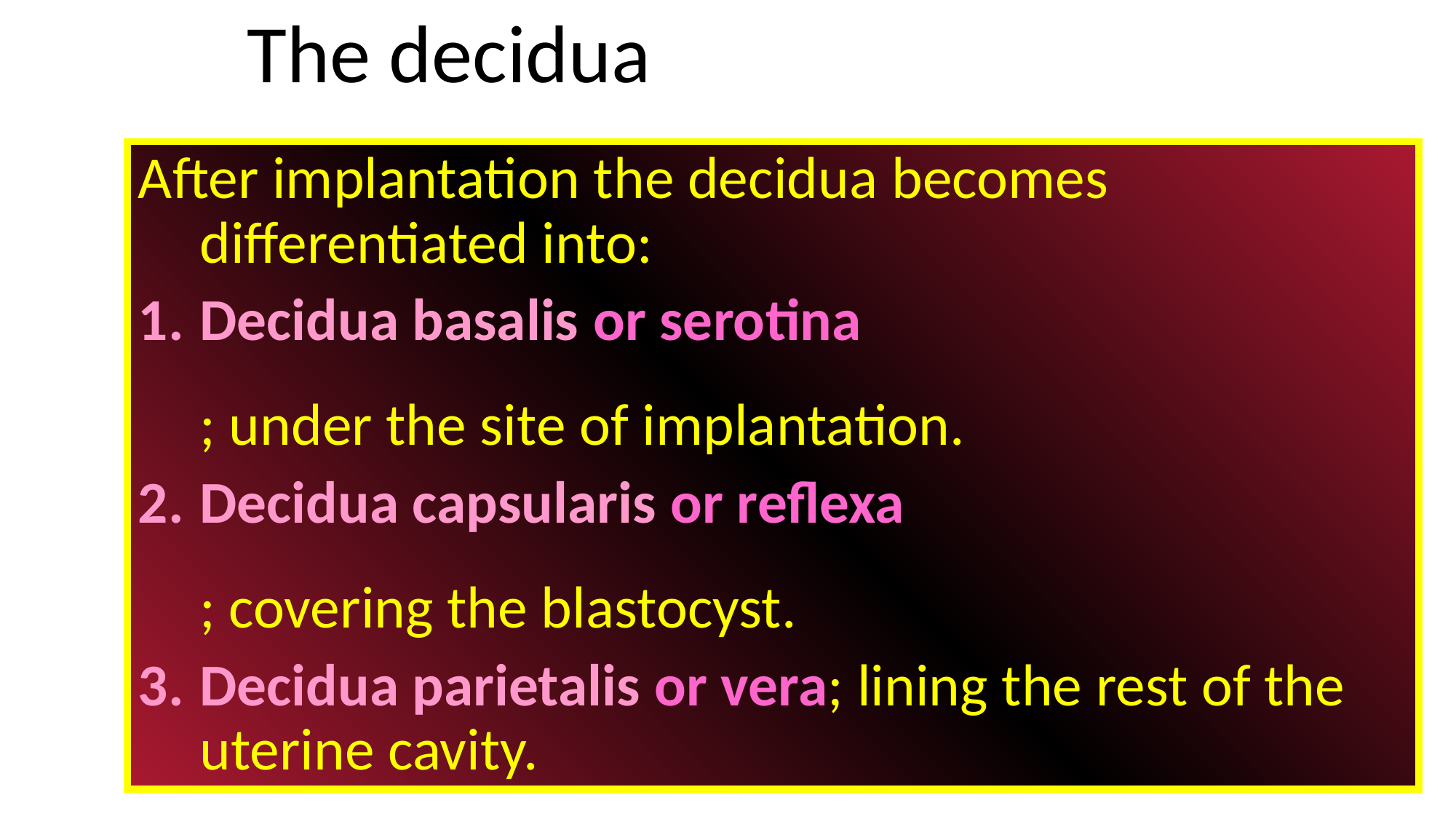

# The decidua
After implantation the decidua becomes differentiated into:
Decidua basalis or serotina
; under the site of implantation.
Decidua capsularis or reflexa
; covering the blastocyst.
Decidua parietalis or vera; lining the rest of the uterine cavity.